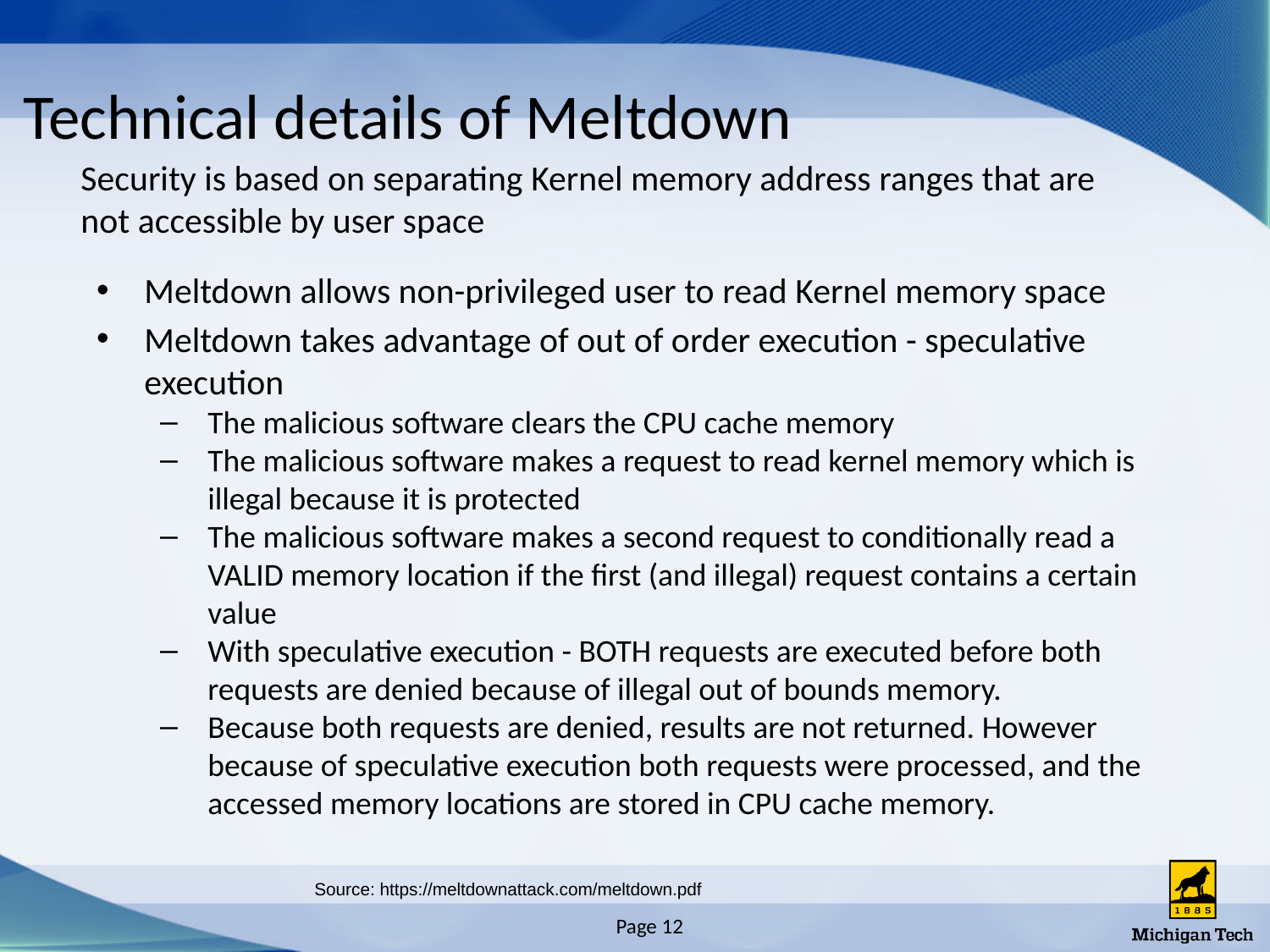

# Technical details of Meltdown
Security is based on separating Kernel memory address ranges that are not accessible by user space
Meltdown allows non-privileged user to read Kernel memory space
Meltdown takes advantage of out of order execution - speculative execution
The malicious software clears the CPU cache memory
The malicious software makes a request to read kernel memory which is illegal because it is protected
The malicious software makes a second request to conditionally read a VALID memory location if the first (and illegal) request contains a certain value
With speculative execution - BOTH requests are executed before both requests are denied because of illegal out of bounds memory.
Because both requests are denied, results are not returned. However because of speculative execution both requests were processed, and the accessed memory locations are stored in CPU cache memory.
Source: https://meltdownattack.com/meltdown.pdf